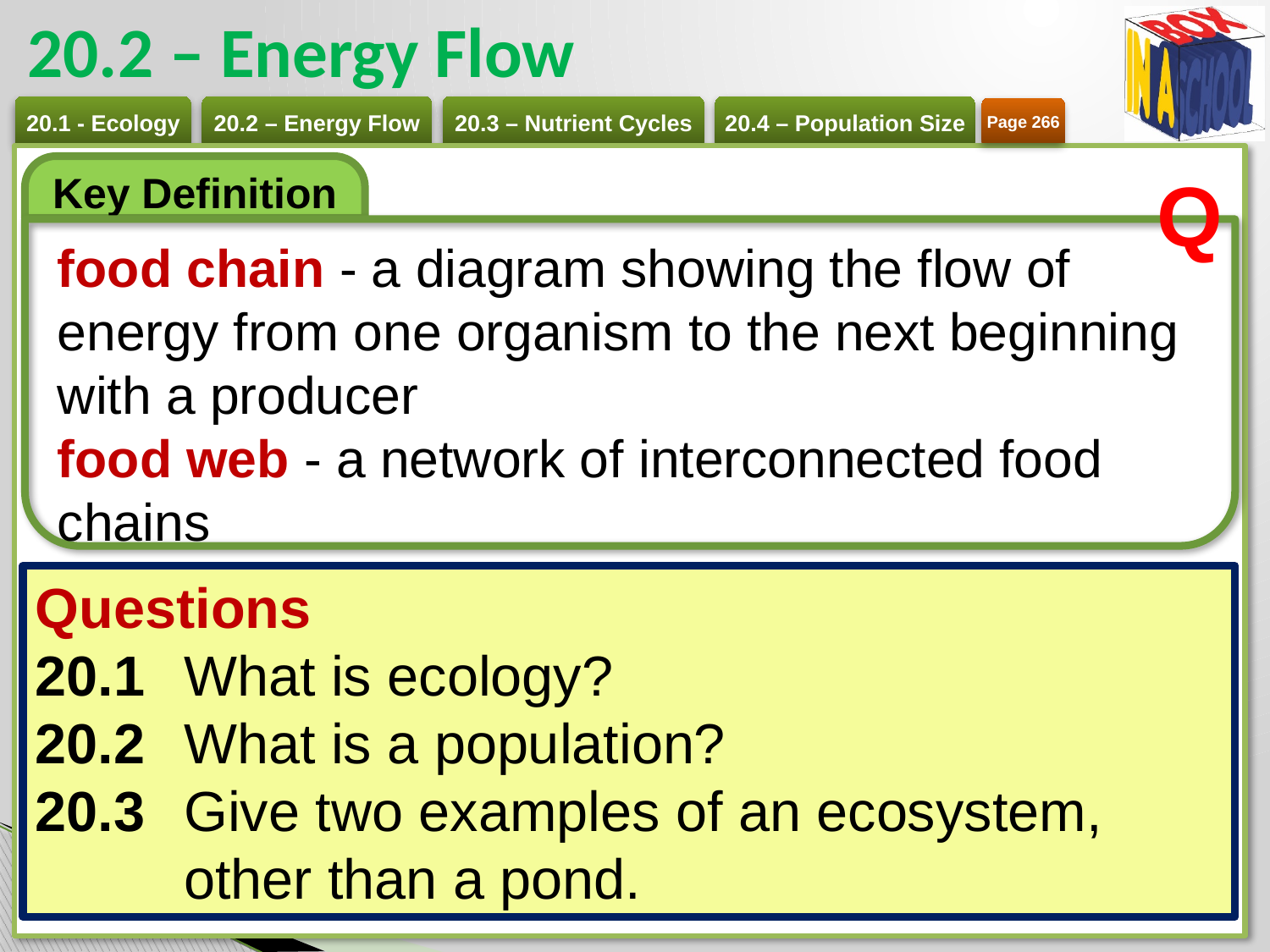

# 20.2 – Energy Flow
Page 266
Key Definition
Q

food chain - a diagram showing the flow of energy from one organism to the next beginning with a producer
food web - a network of interconnected food chains
Questions
20.1 	What is ecology?
20.2 	What is a population?
20.3 	Give two examples of an ecosystem, other than a pond.